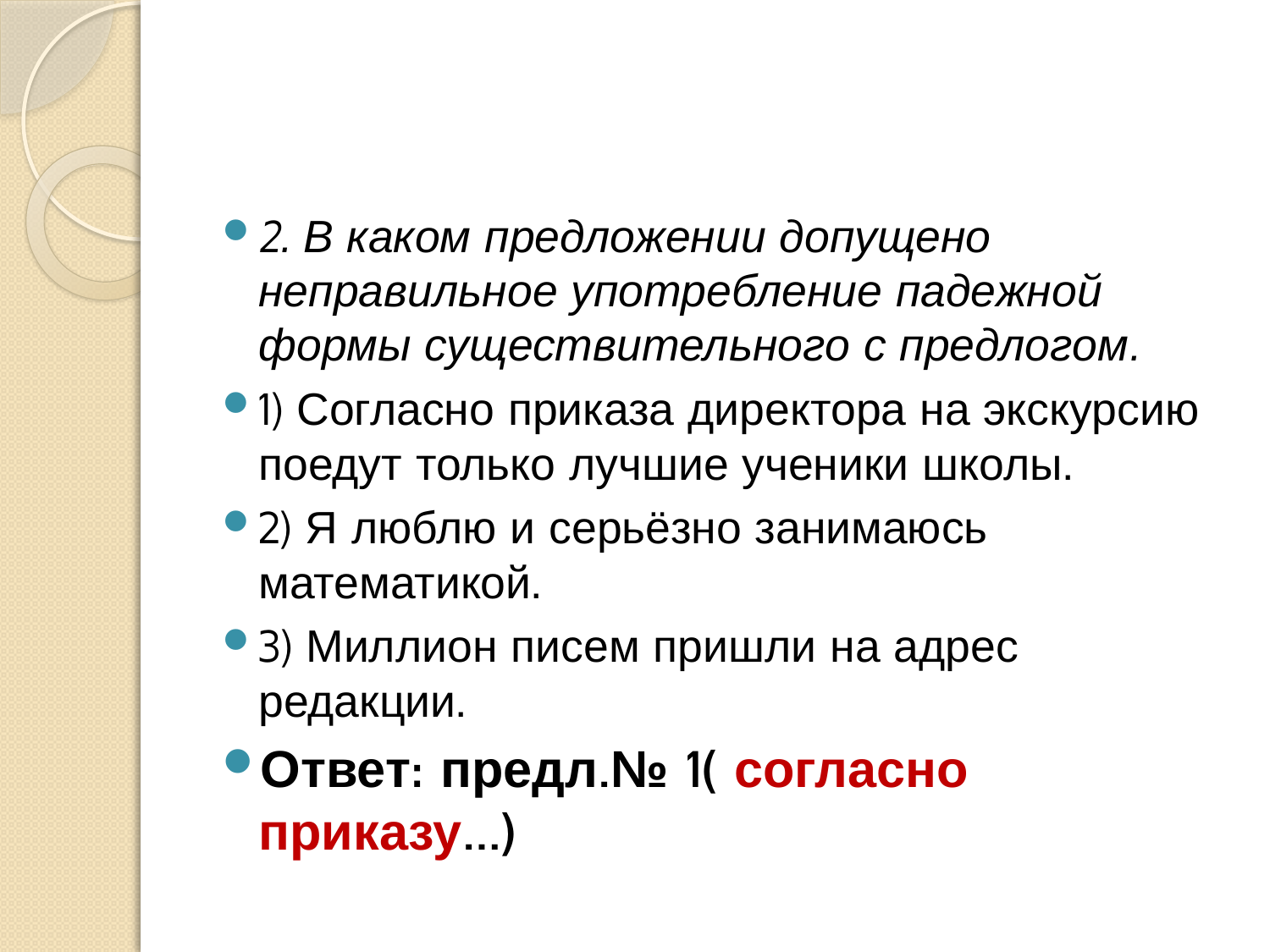

#
2. В каком предложении допущено неправильное употребление падежной формы существительного с предлогом.
1) Согласно приказа директора на экскурсию поедут только лучшие ученики школы.
2) Я люблю и серьёзно занимаюсь математикой.
3) Миллион писем пришли на адрес редакции.
Ответ: предл.№ 1( согласно приказу…)